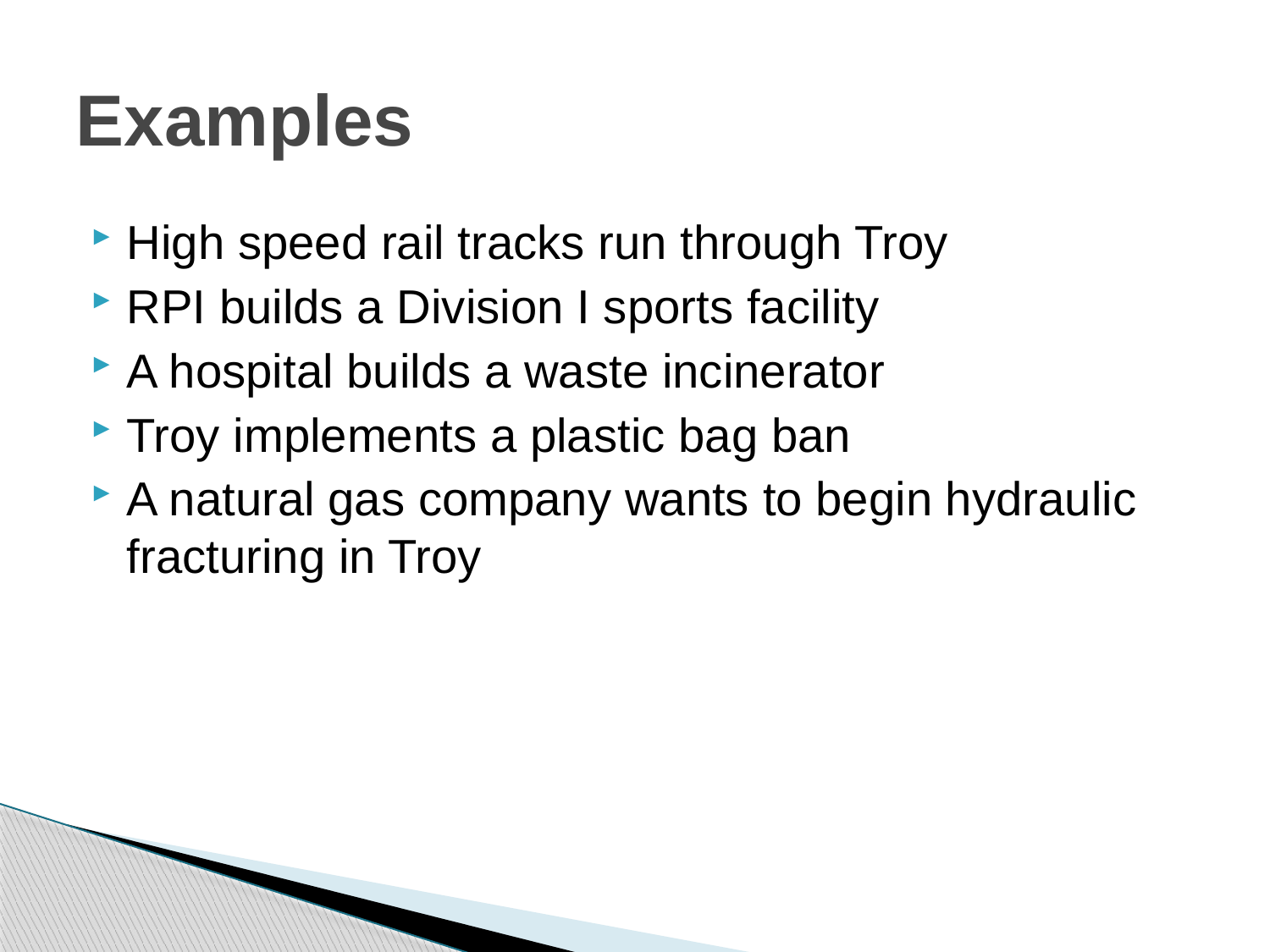

# Examples
High speed rail tracks run through Troy
RPI builds a Division I sports facility
A hospital builds a waste incinerator
Troy implements a plastic bag ban
A natural gas company wants to begin hydraulic fracturing in Troy